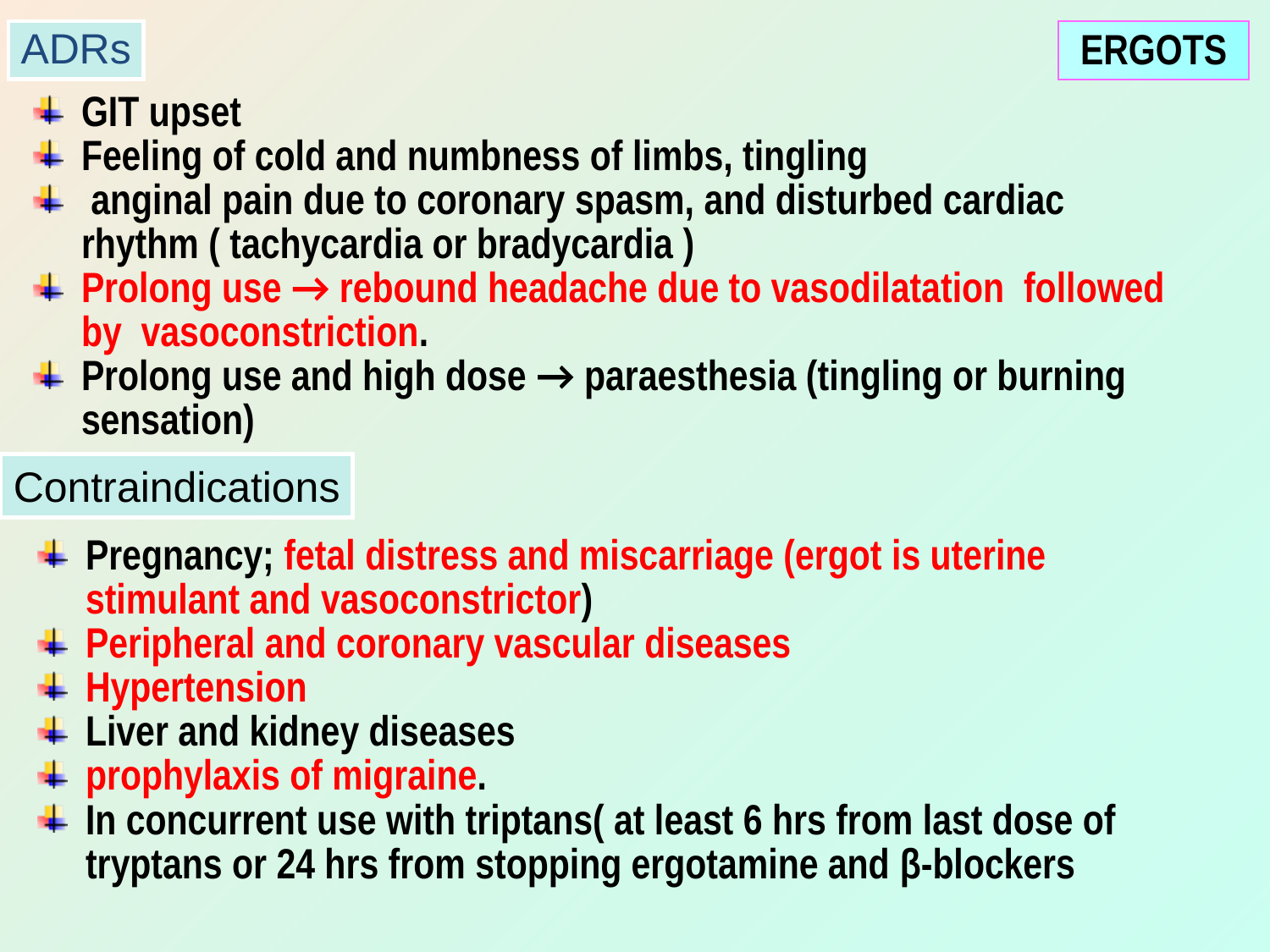

ADRs
 ERGOTS
GIT upset
Feeling of cold and numbness of limbs, tingling
 anginal pain due to coronary spasm, and disturbed cardiac rhythm ( tachycardia or bradycardia )
Prolong use → rebound headache due to vasodilatation  followed by  vasoconstriction.
Prolong use and high dose → paraesthesia (tingling or burning sensation)
Contraindications
Pregnancy; fetal distress and miscarriage (ergot is uterine stimulant and vasoconstrictor)
Peripheral and coronary vascular diseases
Hypertension
Liver and kidney diseases
prophylaxis of migraine.
In concurrent use with triptans( at least 6 hrs from last dose of tryptans or 24 hrs from stopping ergotamine and β-blockers